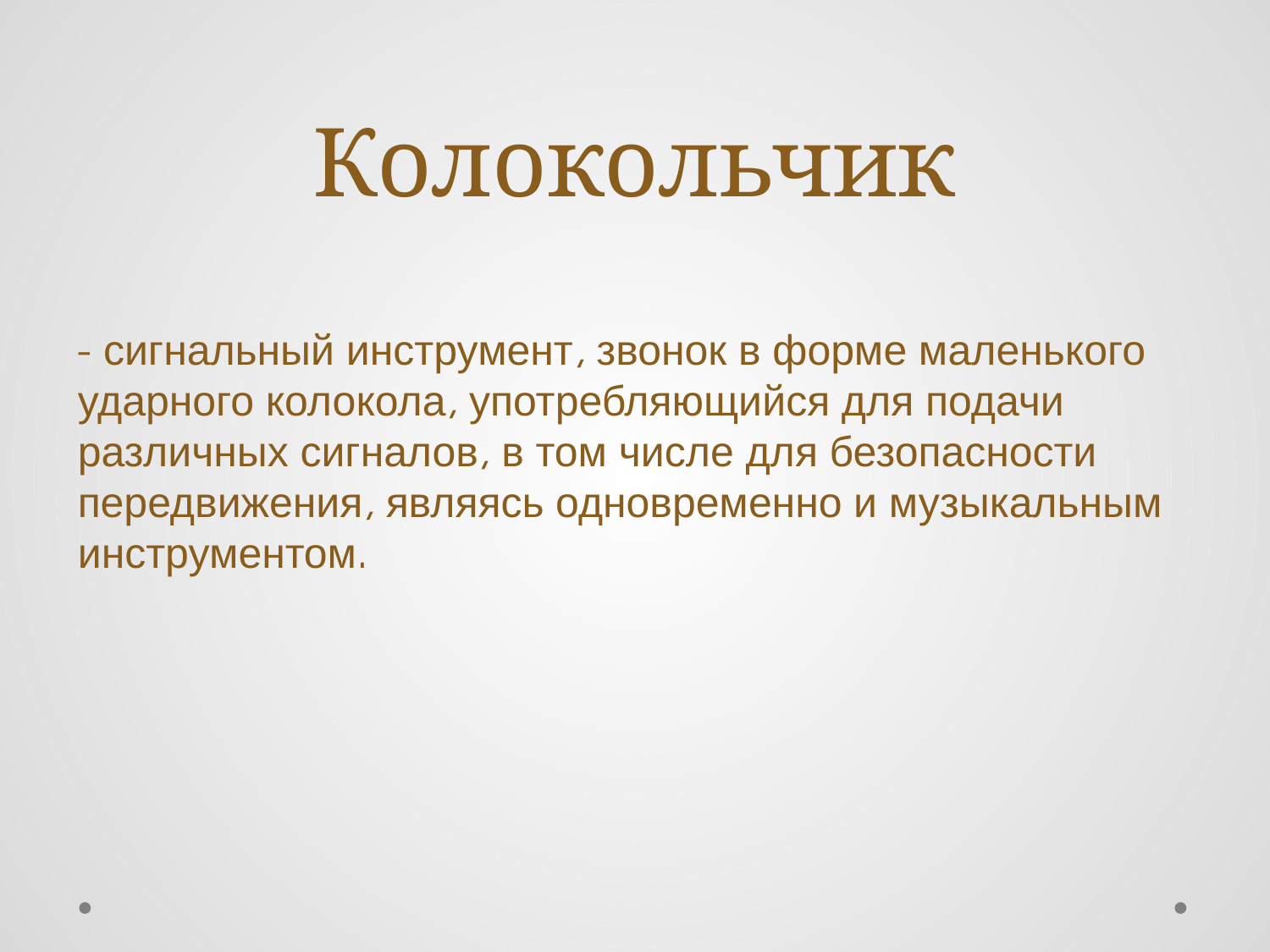

# Колокольчик
- сигнальный инструмент, звонок в форме маленького ударного колокола, употребляющийся для подачи различных сигналов, в том числе для безопасности передвижения, являясь одновременно и музыкальным инструментом.